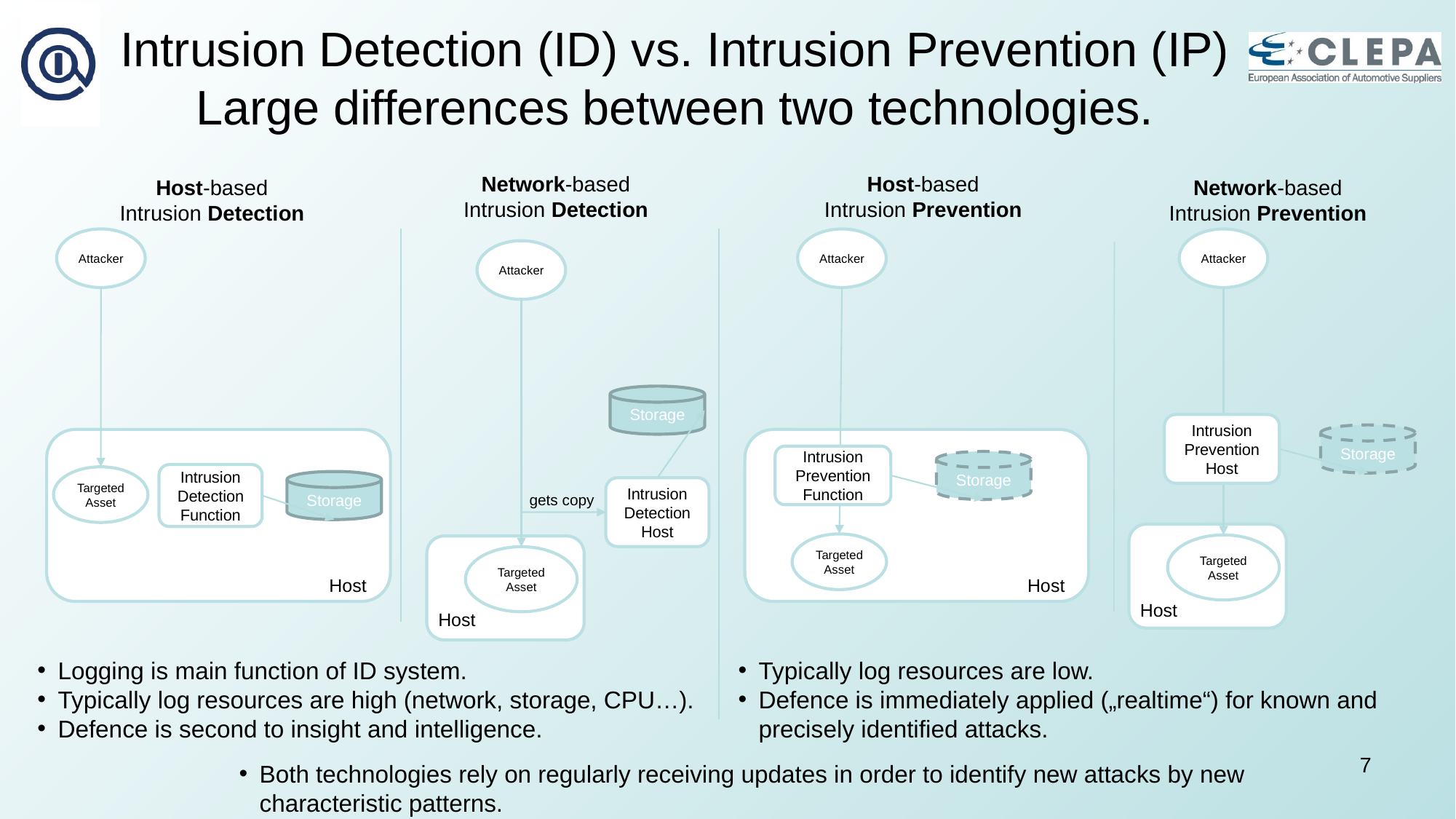

# Intrusion Detection (ID) vs. Intrusion Prevention (IP) Large differences between two technologies.
Network-based
Intrusion Detection
Host-based
Intrusion Prevention
Host-based
Intrusion Detection
Network-based
Intrusion Prevention
Attacker
Attacker
Attacker
Attacker
Storage
Intrusion Prevention
Host
Storage

Intrusion Prevention
Function
Storage
Intrusion Detection
Function
Targeted Asset
Storage
Intrusion Detection
Host
gets copy

Targeted Asset
Targeted Asset

Targeted Asset
Host
Host
Host
Host
Logging is main function of ID system.
Typically log resources are high (network, storage, CPU…).
Defence is second to insight and intelligence.
Typically log resources are low.
Defence is immediately applied („realtime“) for known and precisely identified attacks.
7
Both technologies rely on regularly receiving updates in order to identify new attacks by new characteristic patterns.